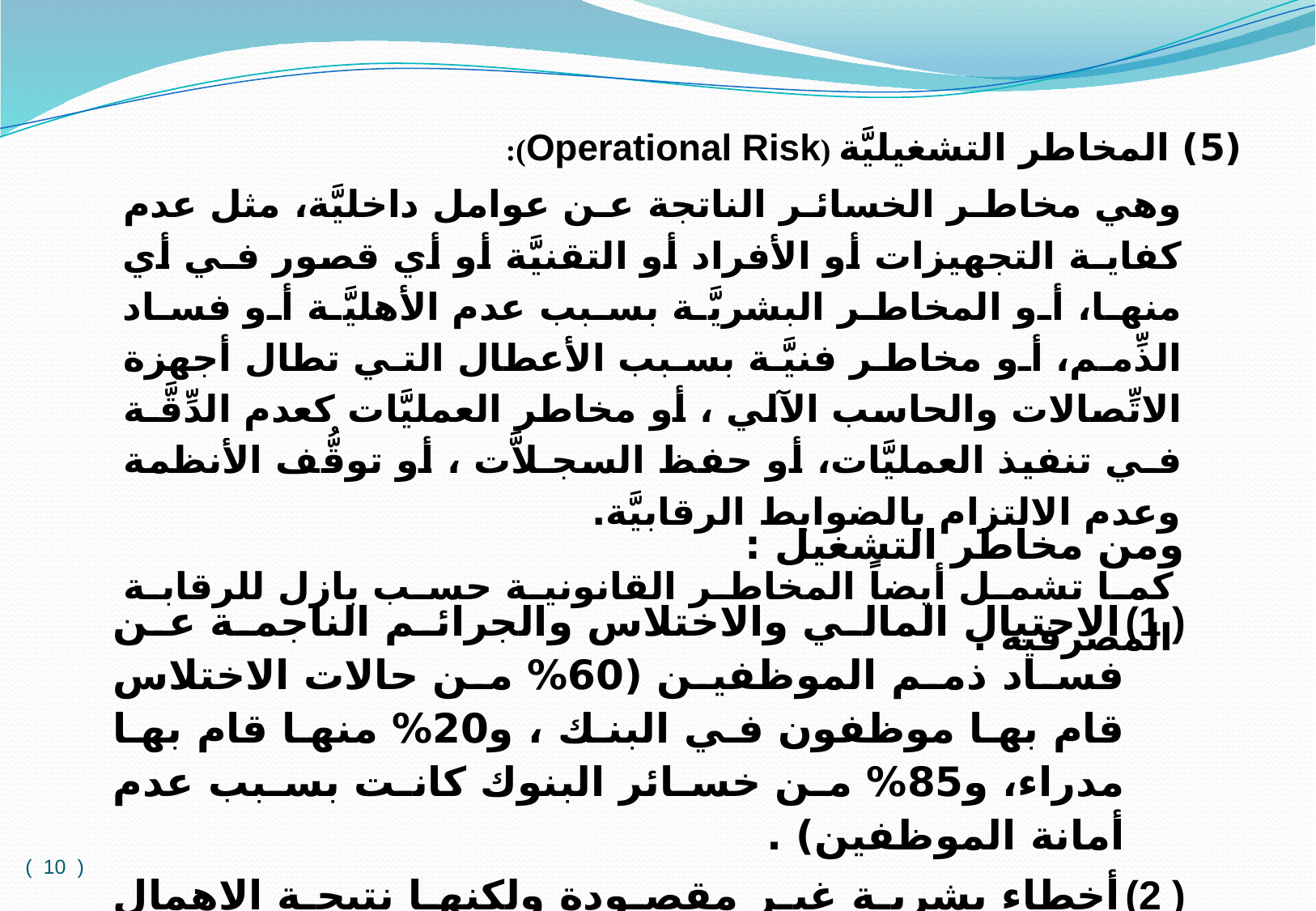

(5) المخاطر التشغيليَّة (Operational Risk):
وهي مخاطـر الخسائـر الناتجة عـن عوامل داخليَّة، مثل عدم كفايـة التجهيزات أو الأفراد أو التقنيَّة أو أي قصور فـي أي منها، أو المخاطر البشريَّة بسبب عدم الأهليَّة أو فساد الذِّمم، أو مخاطر فنيَّة بسبب الأعطال التي تطال أجهزة الاتِّصالات والحاسب الآلي ، أو مخاطر العمليَّات كعدم الدِّقَّـة فـي تنفيذ العمليَّات، أو حفظ السجـلاَّت ، أو توقُّف الأنظمة وعدم الالتزام بالضوابط الرقابيَّة.

كما تشمل أيضاً المخاطر القانونية حسب بازل للرقابة المصرفية .
ومن مخاطر التشغيل :

الاحتيال المالي والاختلاس والجرائم الناجمة عن فساد ذمم الموظفين (60% من حالات الاختلاس قام بها موظفون في البنك ، و20% منها قام بها مدراء، و85% من خسائر البنوك كانت بسبب عدم أمانة الموظفين) .
أخطاء بشرية غير مقصودة ولكنها نتيجة الاهمال وعدم الخبرة .
(  10  )